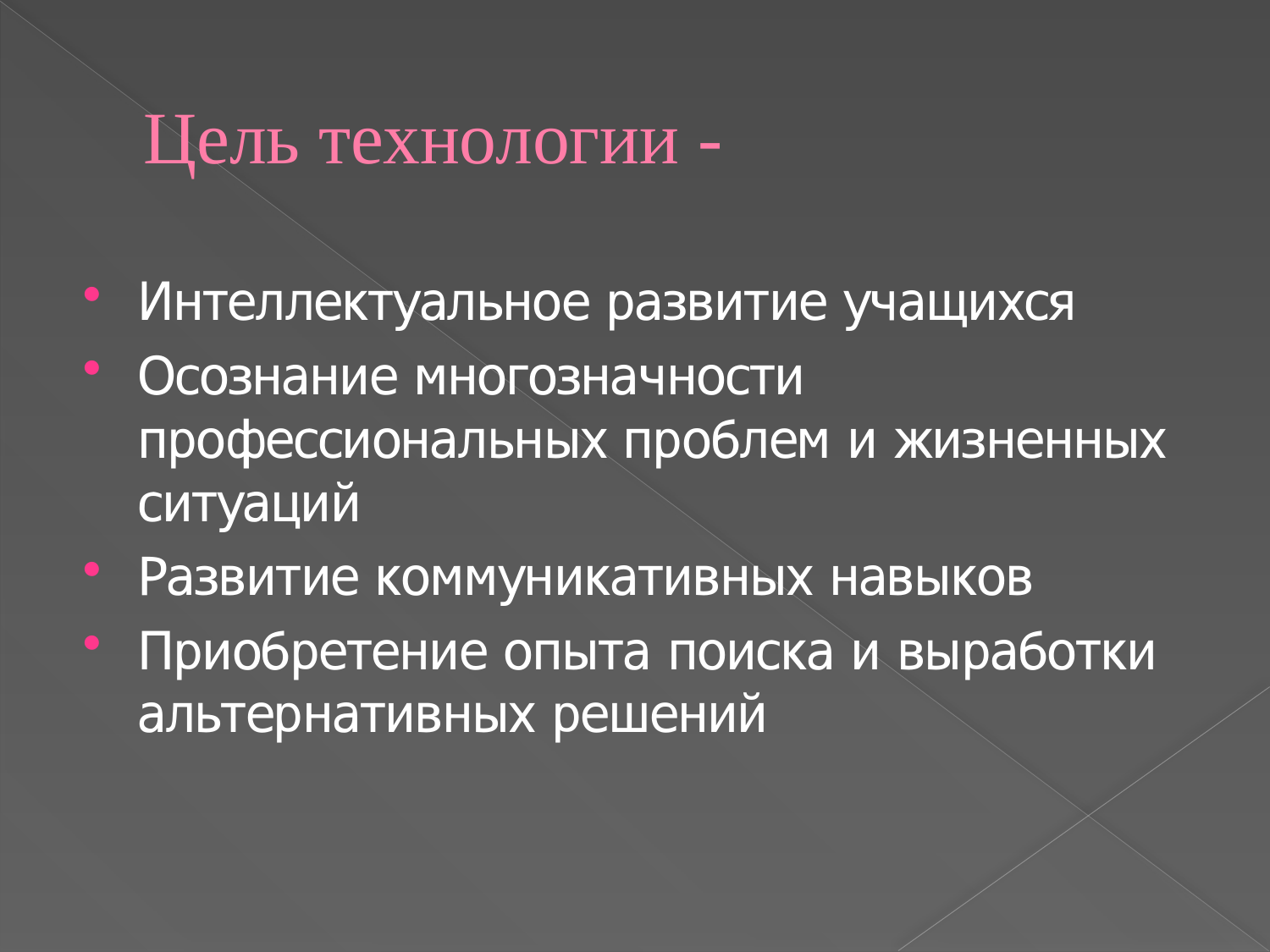

# Цель технологии -
Интеллектуальное развитие учащихся
Осознание многозначности профессиональных проблем и жизненных ситуаций
Развитие коммуникативных навыков
Приобретение опыта поиска и выработки альтернативных решений